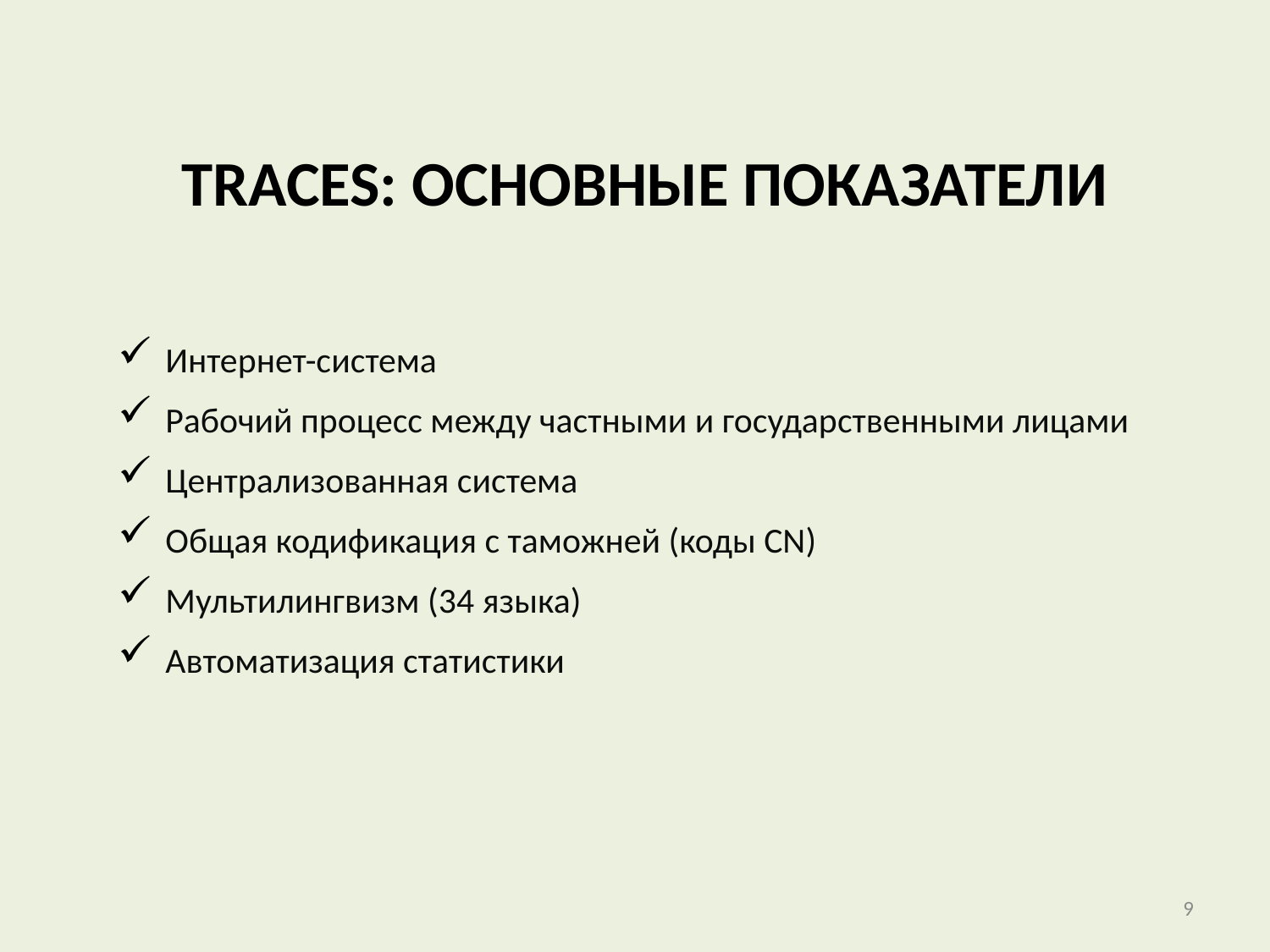

TRACES: Основные показатели
Интернет-система
Рабочий процесс между частными и государственными лицами
Централизованная система
Общая кодификация с таможней (коды CN)
Мультилингвизм (34 языка)
Автоматизация статистики
9